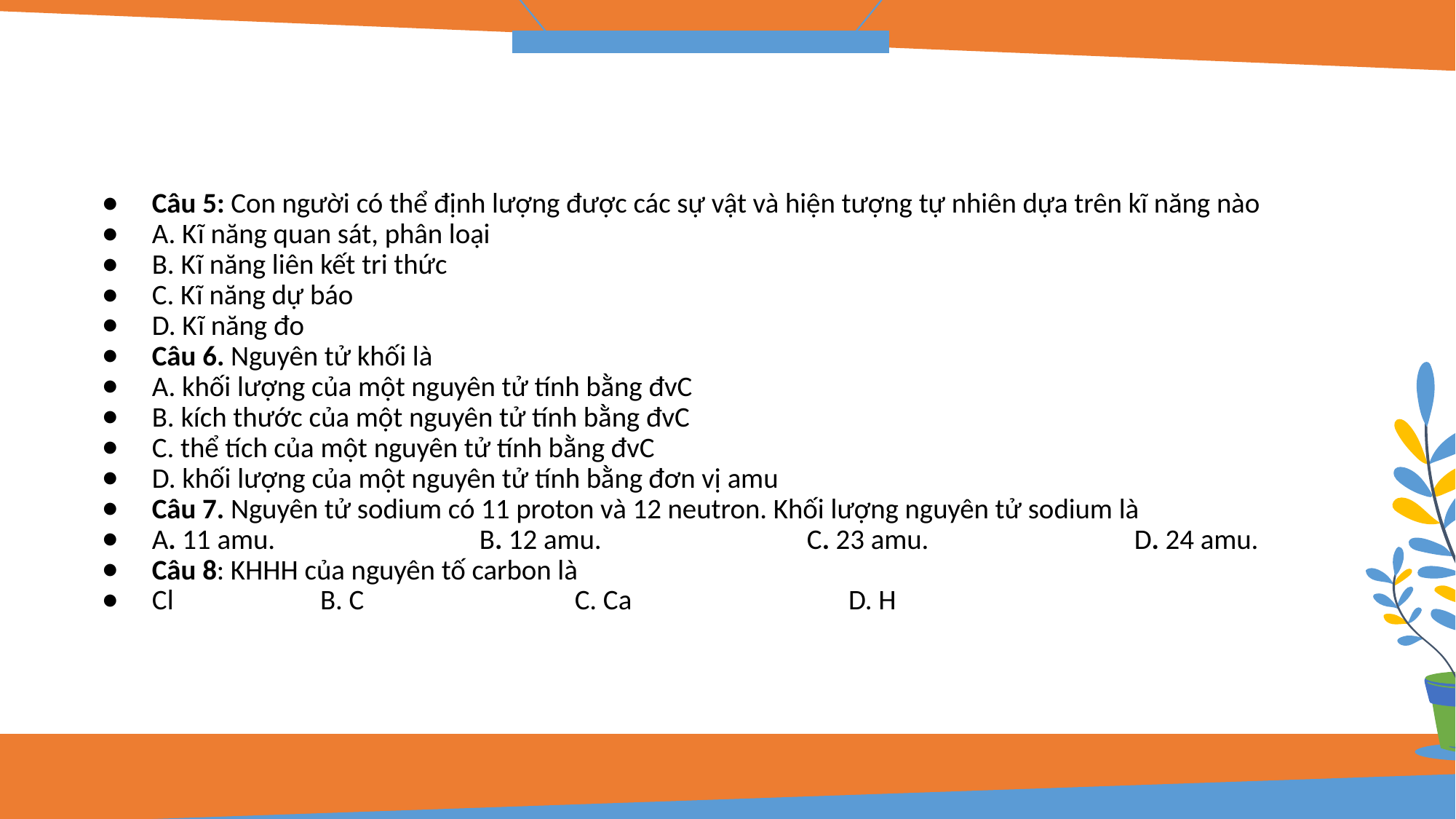

#
Câu 5: Con người có thể định lượng được các sự vật và hiện tượng tự nhiên dựa trên kĩ năng nào
A. Kĩ năng quan sát, phân loại
B. Kĩ năng liên kết tri thức
C. Kĩ năng dự báo
D. Kĩ năng đo
Câu 6. Nguyên tử khối là
A. khối lượng của một nguyên tử tính bằng đvC
B. kích thước của một nguyên tử tính bằng đvC
C. thể tích của một nguyên tử tính bằng đvC
D. khối lượng của một nguyên tử tính bằng đơn vị amu
Câu 7. Nguyên tử sodium có 11 proton và 12 neutron. Khối lượng nguyên tử sodium là
A. 11 amu.		B. 12 amu.		C. 23 amu.		D. 24 amu.
Câu 8: KHHH của nguyên tố carbon là
Cl                       B. C                                 C. Ca                                  D. H